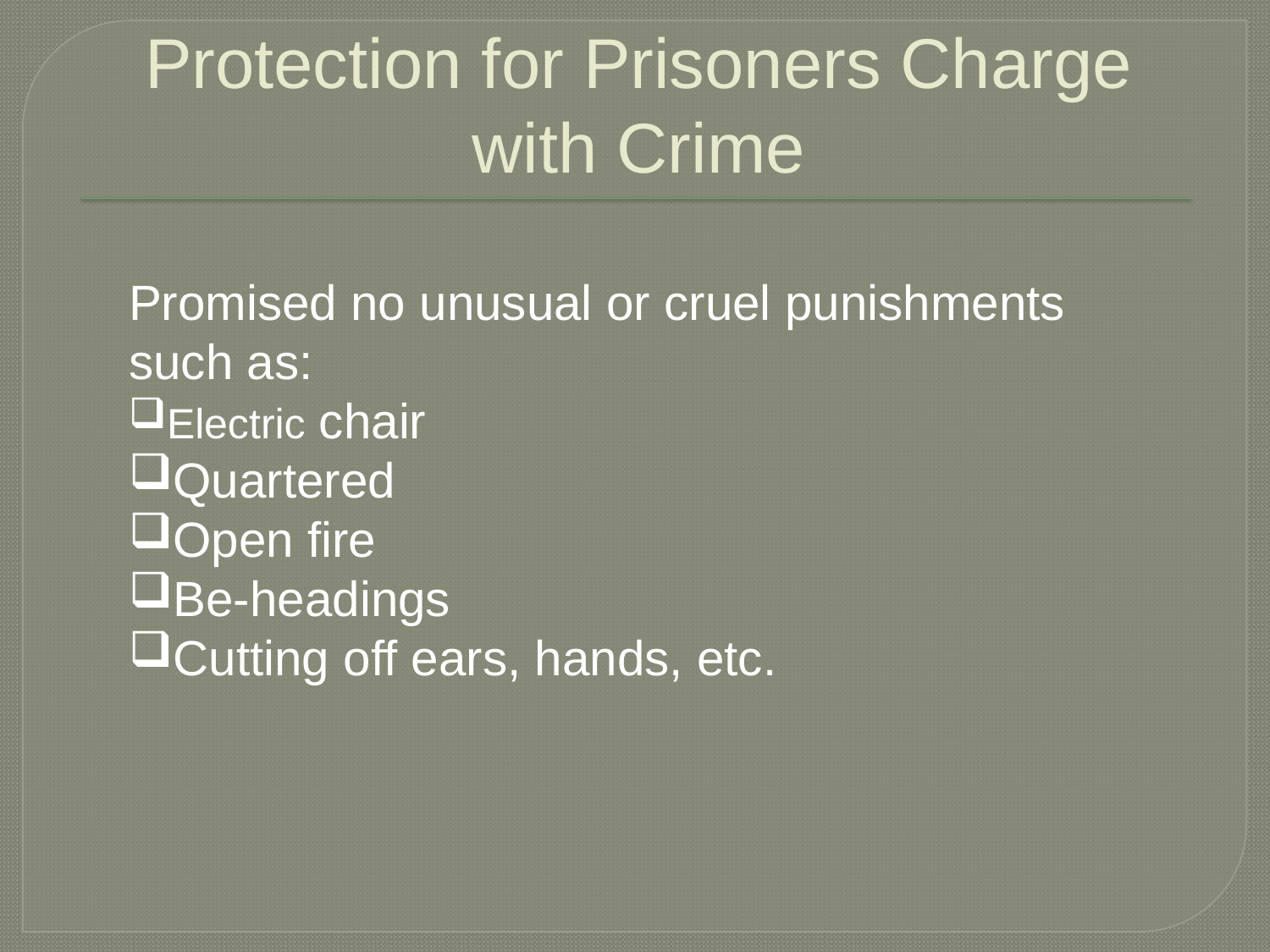

# Protection for Prisoners Charge with Crime
Promised no unusual or cruel punishments such as:
Electric chair
Quartered
Open fire
Be-headings
Cutting off ears, hands, etc.